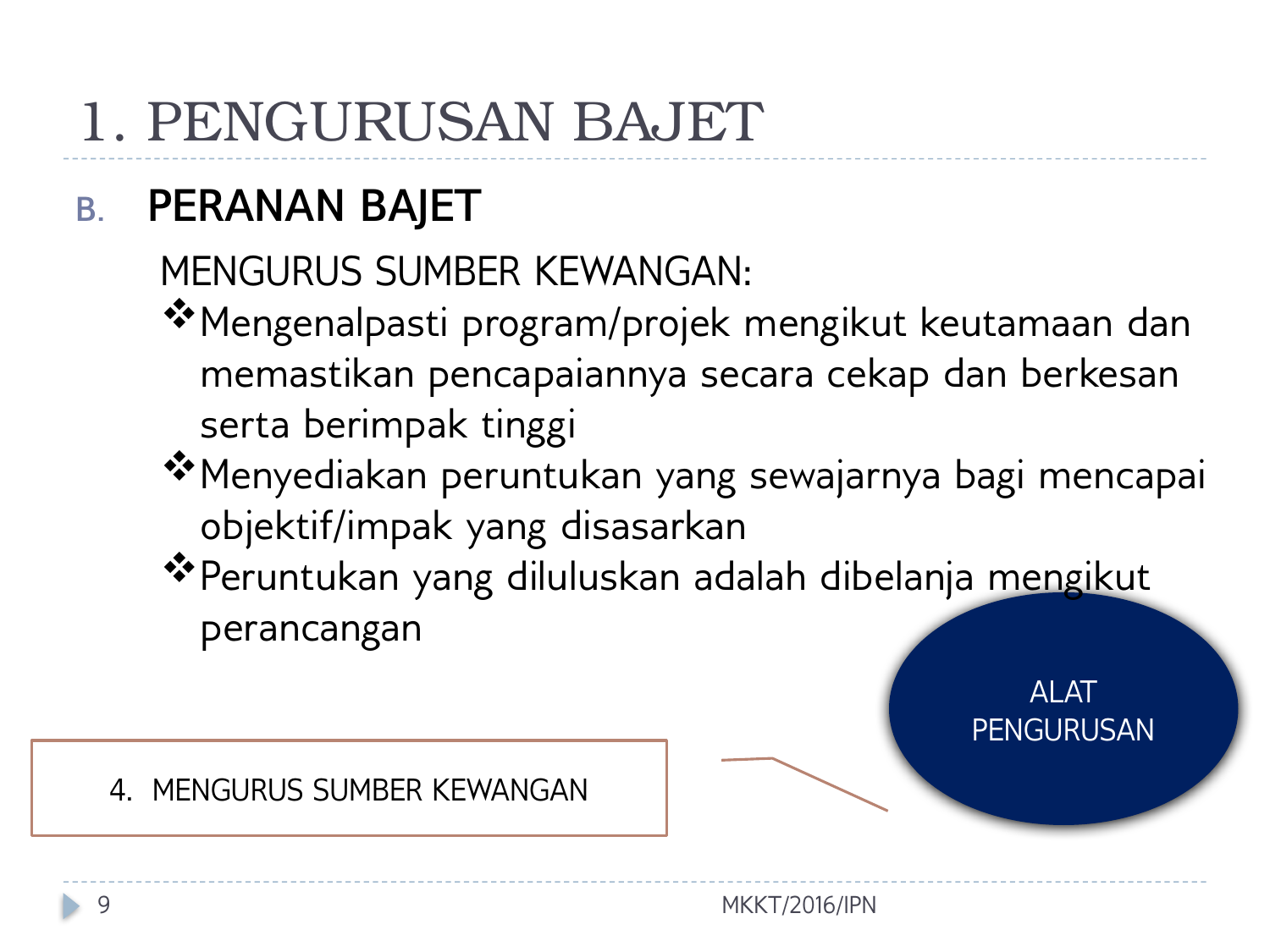

# 1. PENGURUSAN BAJET
PERANAN BAJET

MENGURUS SUMBER KEWANGAN:
Mengenalpasti program/projek mengikut keutamaan dan memastikan pencapaiannya secara cekap dan berkesan serta berimpak tinggi
Menyediakan peruntukan yang sewajarnya bagi mencapai objektif/impak yang disasarkan
Peruntukan yang diluluskan adalah dibelanja mengikut perancangan

ALAT PENGURUSAN
4.  MENGURUS SUMBER KEWANGAN
9
MKKT/2016/IPN